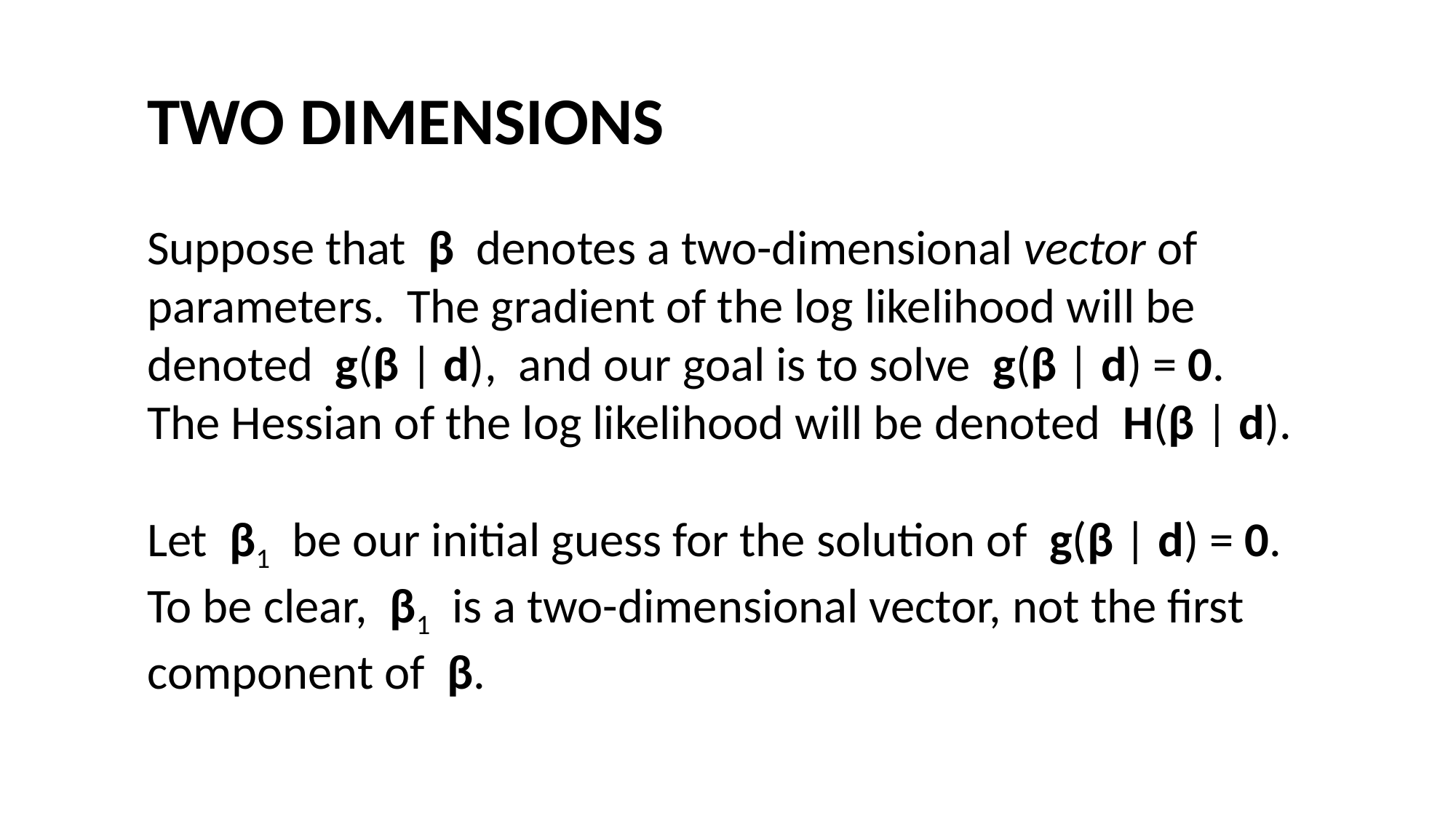

#
TWO DIMENSIONS

Suppose that  β  denotes a two-dimensional vector of parameters.  The gradient of the log likelihood will be denoted  g(β | d),  and our goal is to solve  g(β | d) = 0.  The Hessian of the log likelihood will be denoted  H(β | d).

Let  β1  be our initial guess for the solution of  g(β | d) = 0.  To be clear,  β1  is a two-dimensional vector, not the first component of  β.